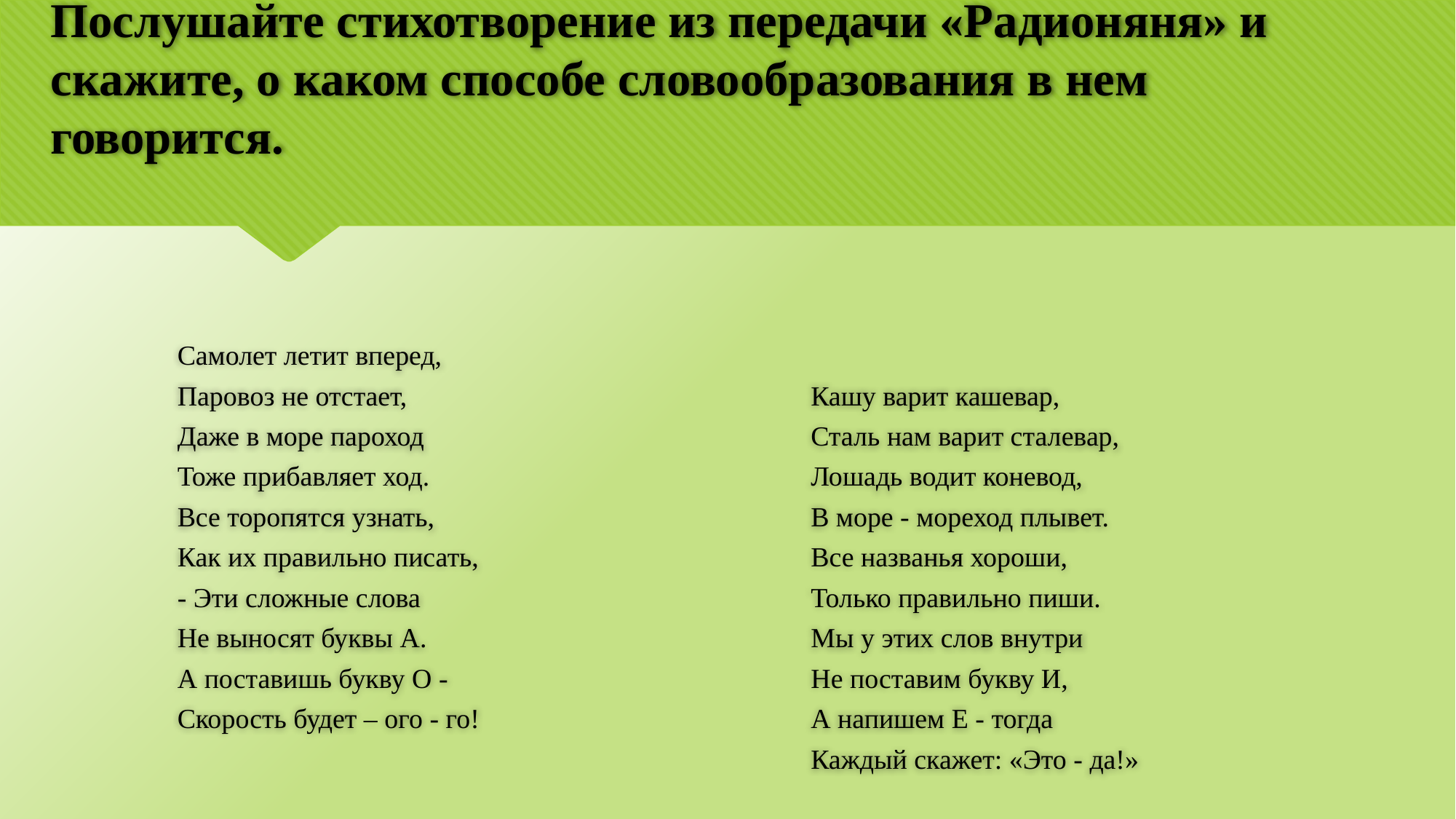

# Послушайте стихотворение из передачи «Радионяня» и скажите, о каком способе словообразования в нем говорится.

Самолет летит вперед,
Паровоз не отстает,
Даже в море пароход
Тоже прибавляет ход.
Все торопятся узнать,
Как их правильно писать,
- Эти сложные слова
Не выносят буквы А.
А поставишь букву О -
Скорость будет – ого - го!

Кашу варит кашевар,
Сталь нам варит сталевар,
Лошадь водит коневод,
В море - мореход плывет.
Все названья хороши,
Только правильно пиши.
Мы у этих слов внутри
Не поставим букву И,
А напишем Е - тогда
Каждый скажет: «Это - да!»